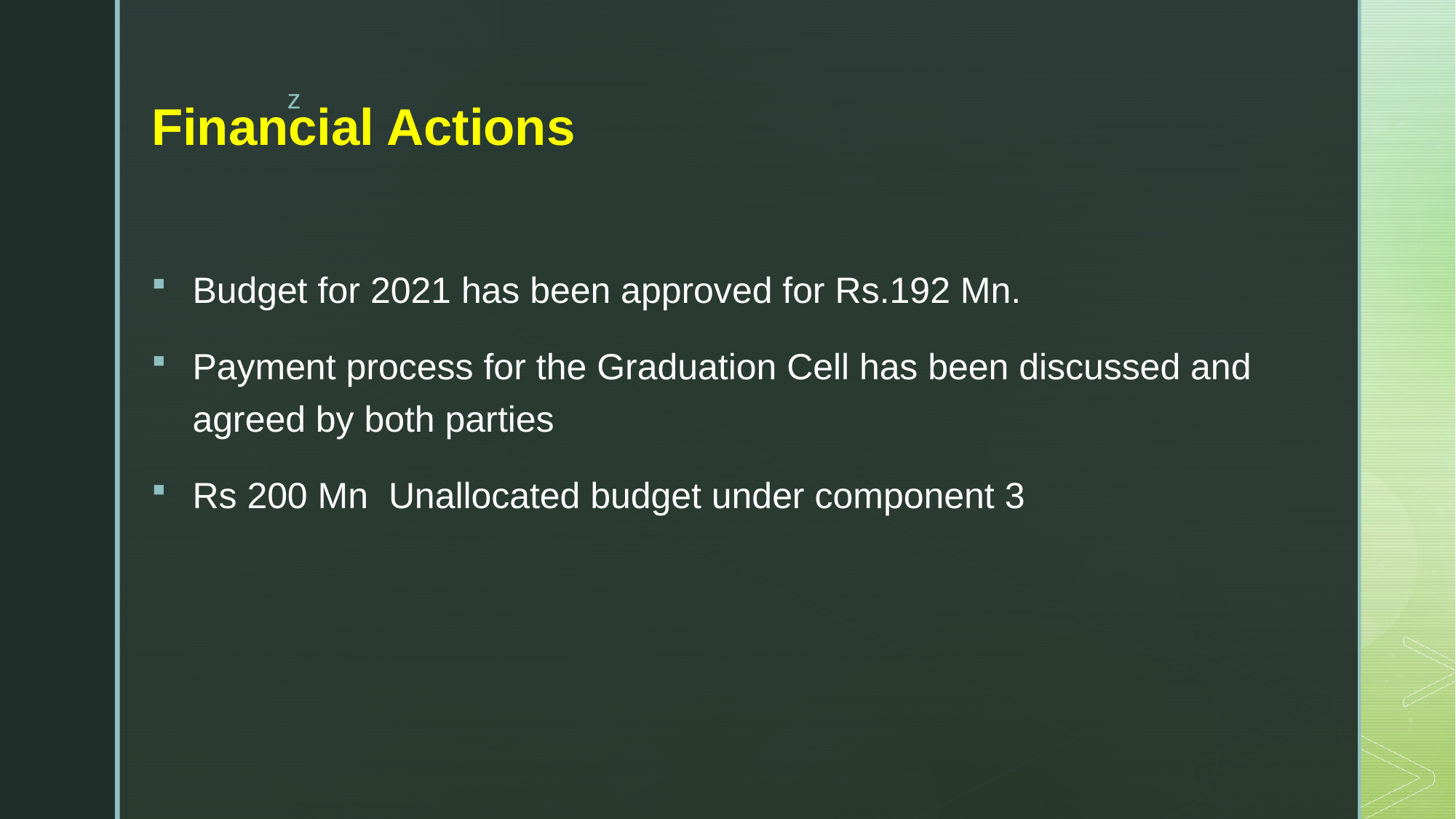

# Financial Actions
Budget for 2021 has been approved for Rs.192 Mn.
Payment process for the Graduation Cell has been discussed and agreed by both parties
Rs 200 Mn  Unallocated budget under component 3